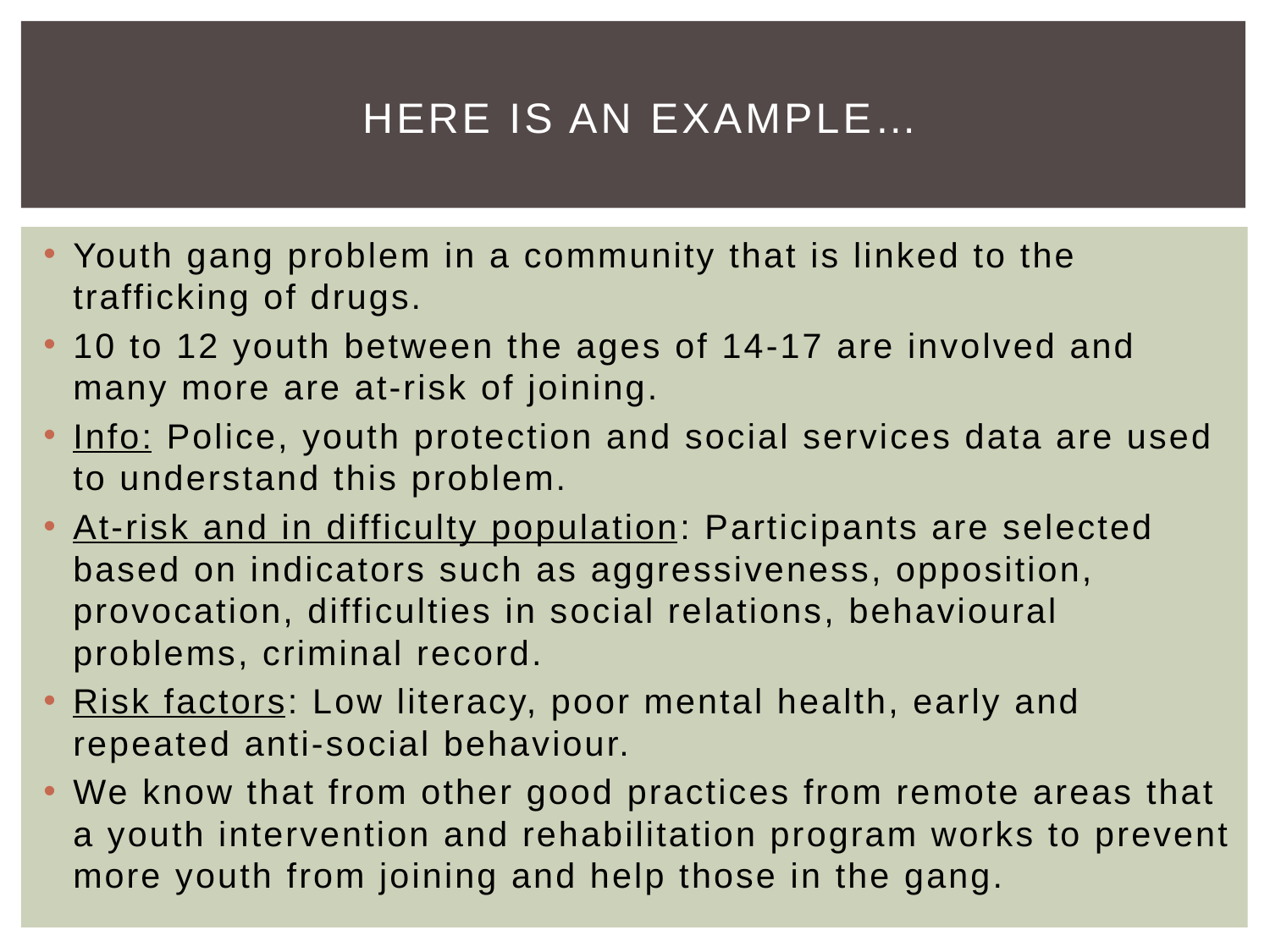

# Here is AN Example…
Youth gang problem in a community that is linked to the trafficking of drugs.
10 to 12 youth between the ages of 14-17 are involved and many more are at-risk of joining.
Info: Police, youth protection and social services data are used to understand this problem.
At-risk and in difficulty population: Participants are selected based on indicators such as aggressiveness, opposition, provocation, difficulties in social relations, behavioural problems, criminal record.
Risk factors: Low literacy, poor mental health, early and repeated anti-social behaviour.
We know that from other good practices from remote areas that a youth intervention and rehabilitation program works to prevent more youth from joining and help those in the gang.